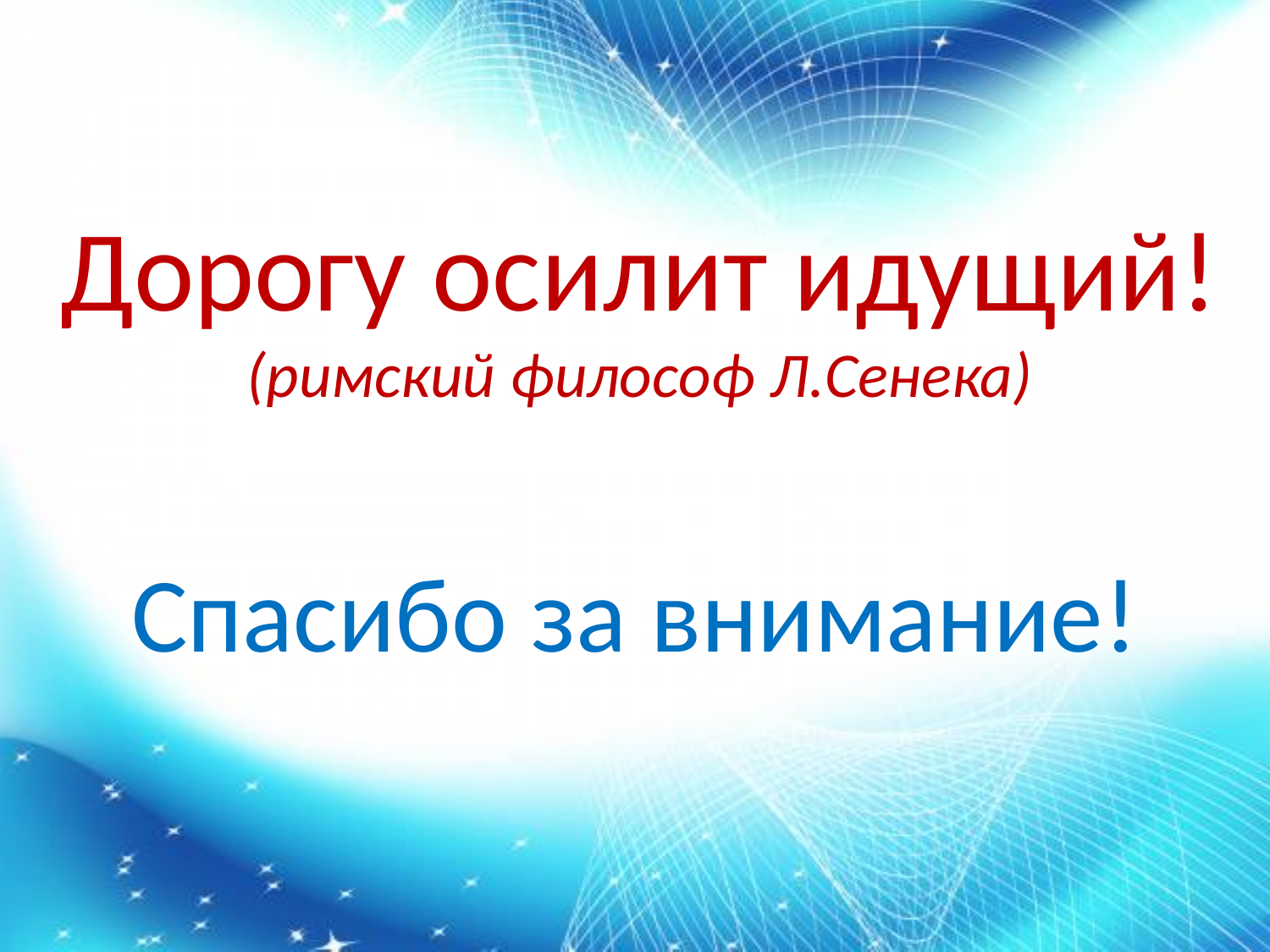

# Дорогу осилит идущий! (римский философ Л.Сенека)
Спасибо за внимание!